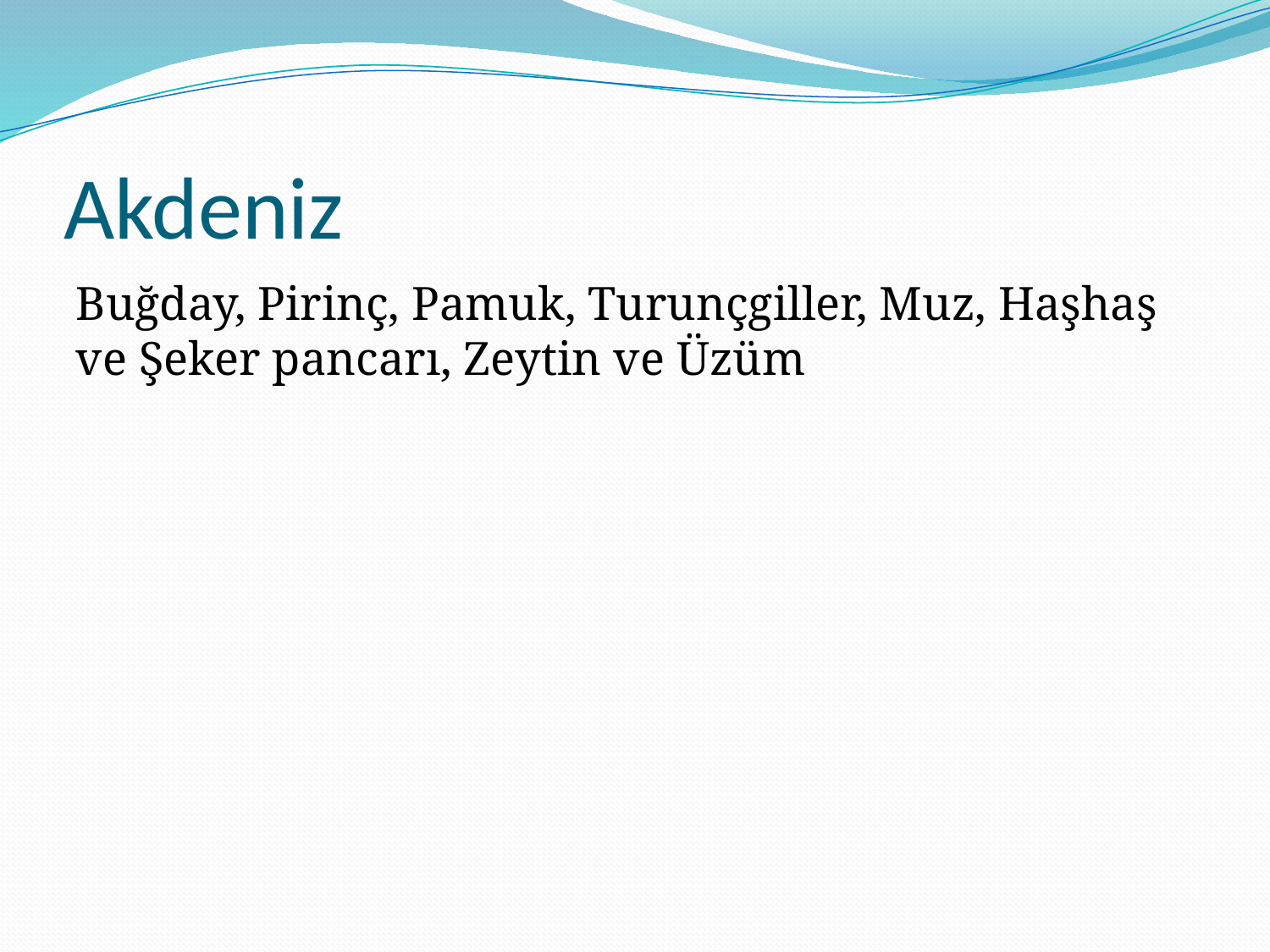

# Akdeniz
Buğday, Pirinç, Pamuk, Turunçgiller, Muz, Haşhaş ve Şeker pancarı, Zeytin ve Üzüm